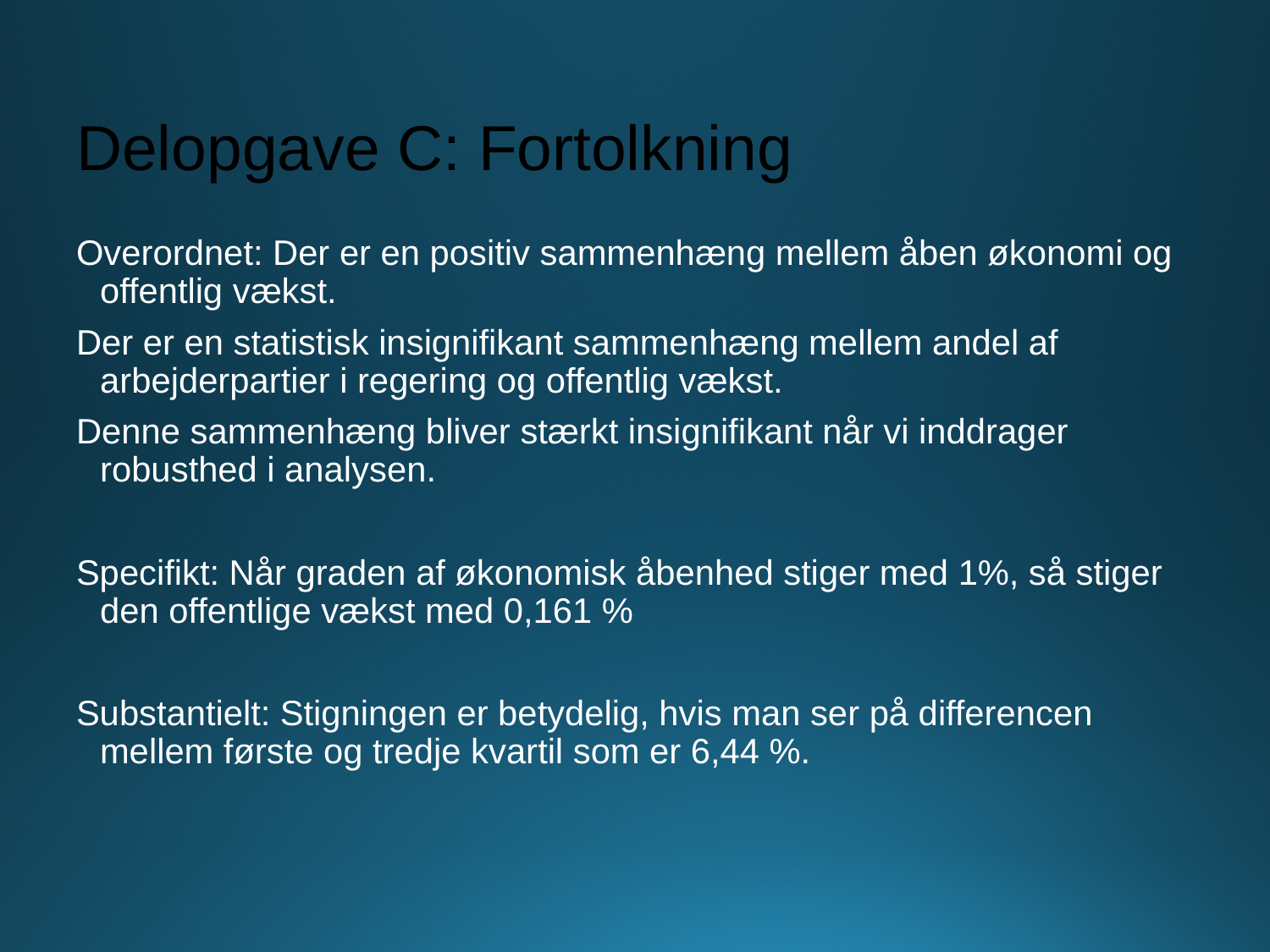

# Delopgave C: Fortolkning
Overordnet: Der er en positiv sammenhæng mellem åben økonomi og offentlig vækst.
Der er en statistisk insignifikant sammenhæng mellem andel af arbejderpartier i regering og offentlig vækst.
Denne sammenhæng bliver stærkt insignifikant når vi inddrager robusthed i analysen.

Specifikt: Når graden af økonomisk åbenhed stiger med 1%, så stiger den offentlige vækst med 0,161 %

Substantielt: Stigningen er betydelig, hvis man ser på differencen mellem første og tredje kvartil som er 6,44 %.